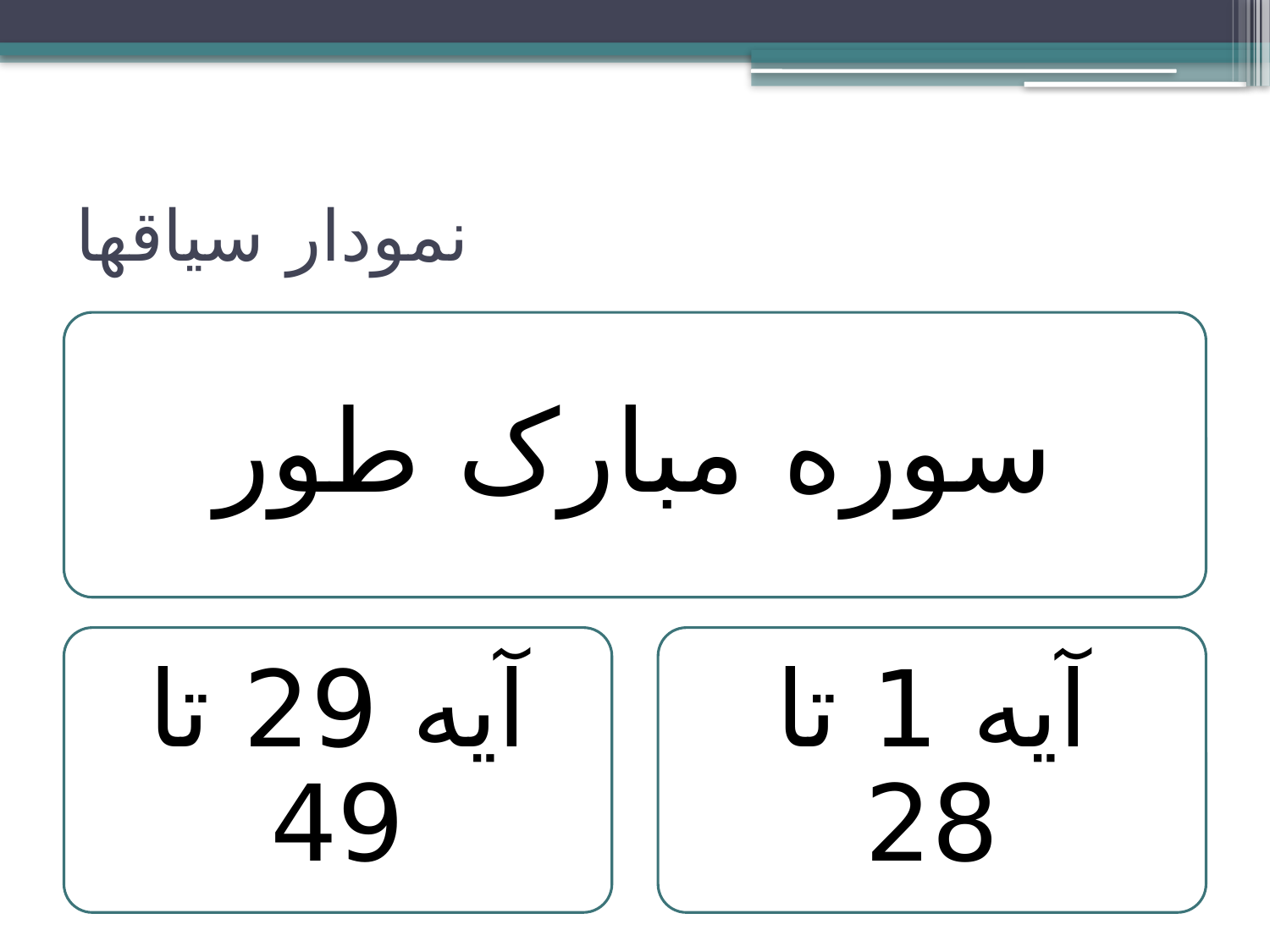

# نمودار سیاقها
سوره مبارک طور
آیه 29 تا 49
آیه 1 تا 28